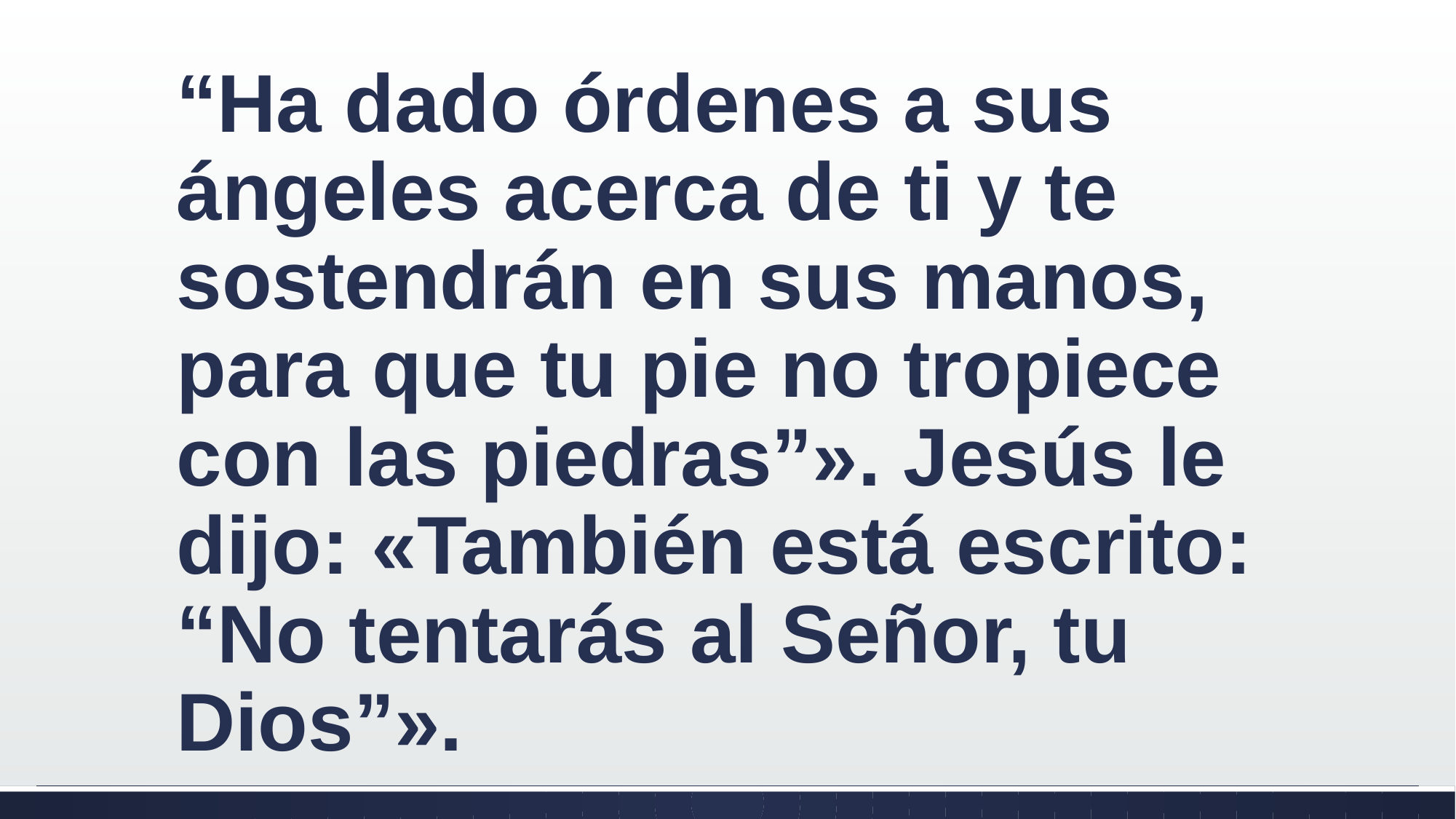

#
“Ha dado órdenes a sus ángeles acerca de ti y te sostendrán en sus manos, para que tu pie no tropiece con las piedras”». Jesús le dijo: «También está escrito: “No tentarás al Señor, tu Dios”».